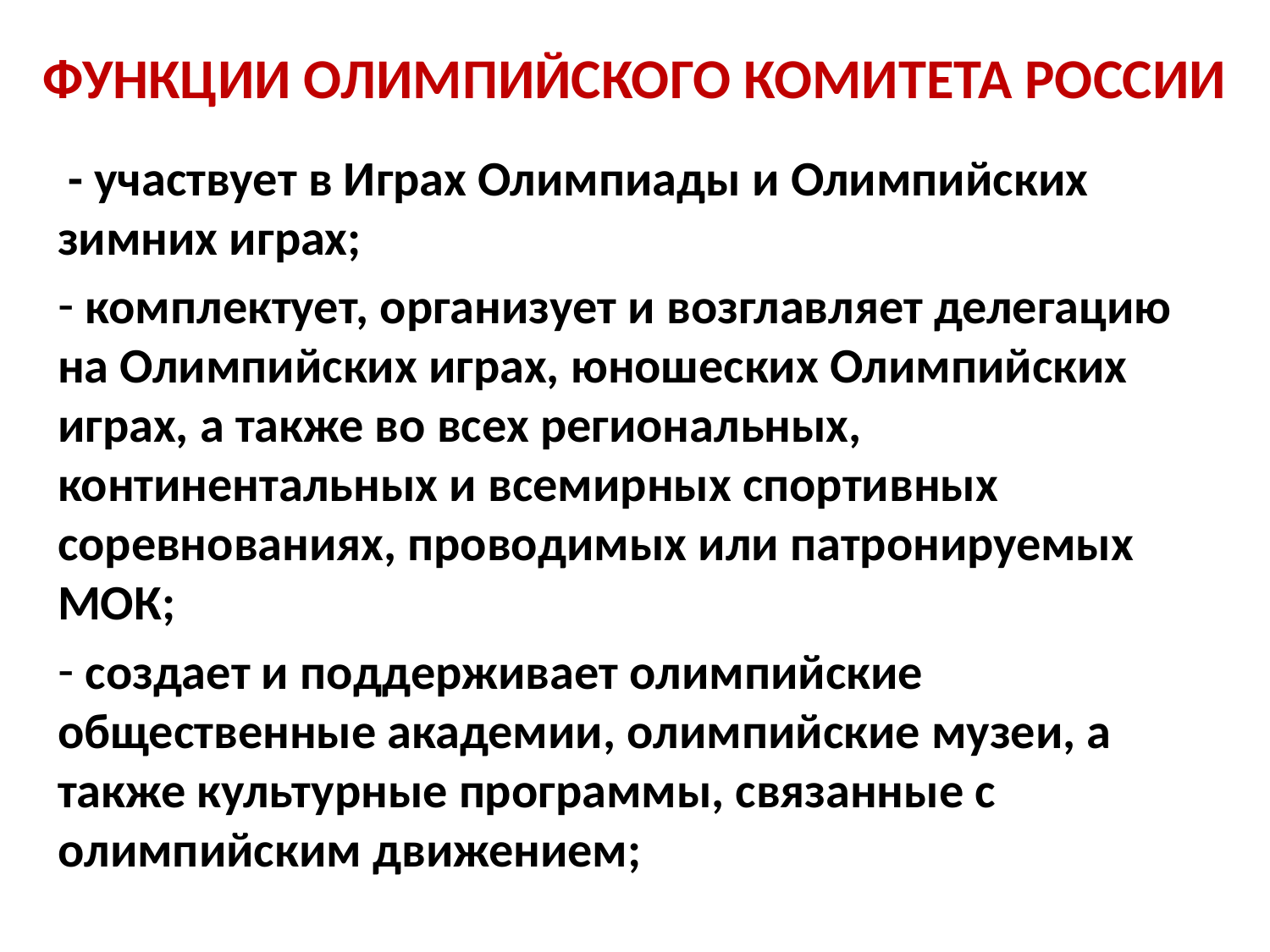

# Функции Олимпийского комитета России
 - участвует в Играх Олимпиады и Олимпийских зимних играх;
 комплектует, организует и возглавляет делегацию на Олимпийских играх, юношеских Олимпийских играх, а также во всех региональных, континентальных и всемирных спортивных соревнованиях, проводимых или патронируемых МОК;
 создает и поддерживает олимпийские общественные академии, олимпийские музеи, а также культурные программы, связанные с олимпийским движением;